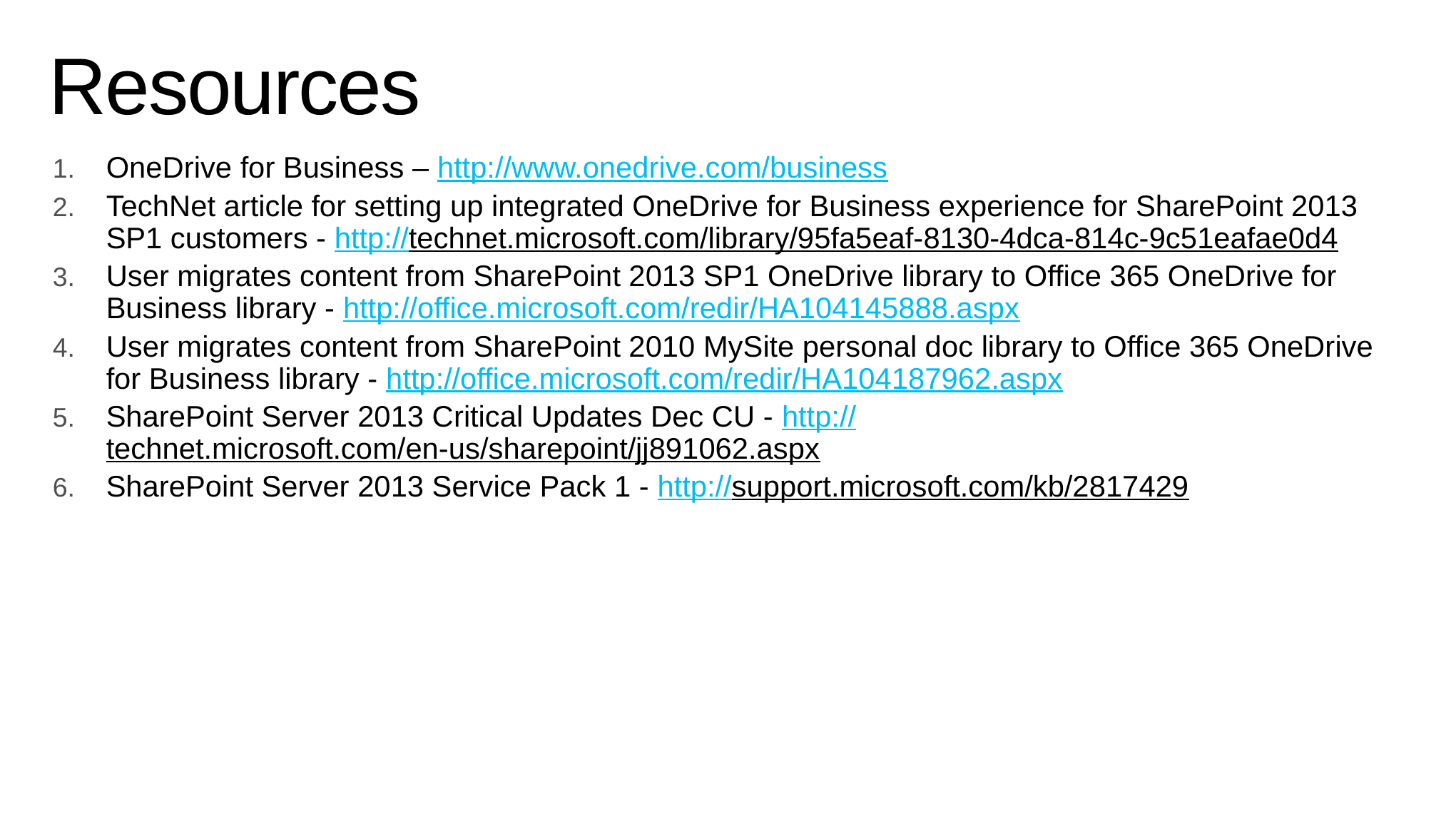

# Resources
OneDrive for Business – http://www.onedrive.com/business
TechNet article for setting up integrated OneDrive for Business experience for SharePoint 2013 SP1 customers - http://technet.microsoft.com/library/95fa5eaf-8130-4dca-814c-9c51eafae0d4
User migrates content from SharePoint 2013 SP1 OneDrive library to Office 365 OneDrive for Business library - http://office.microsoft.com/redir/HA104145888.aspx
User migrates content from SharePoint 2010 MySite personal doc library to Office 365 OneDrive for Business library - http://office.microsoft.com/redir/HA104187962.aspx
SharePoint Server 2013 Critical Updates Dec CU - http://technet.microsoft.com/en-us/sharepoint/jj891062.aspx
SharePoint Server 2013 Service Pack 1 - http://support.microsoft.com/kb/2817429